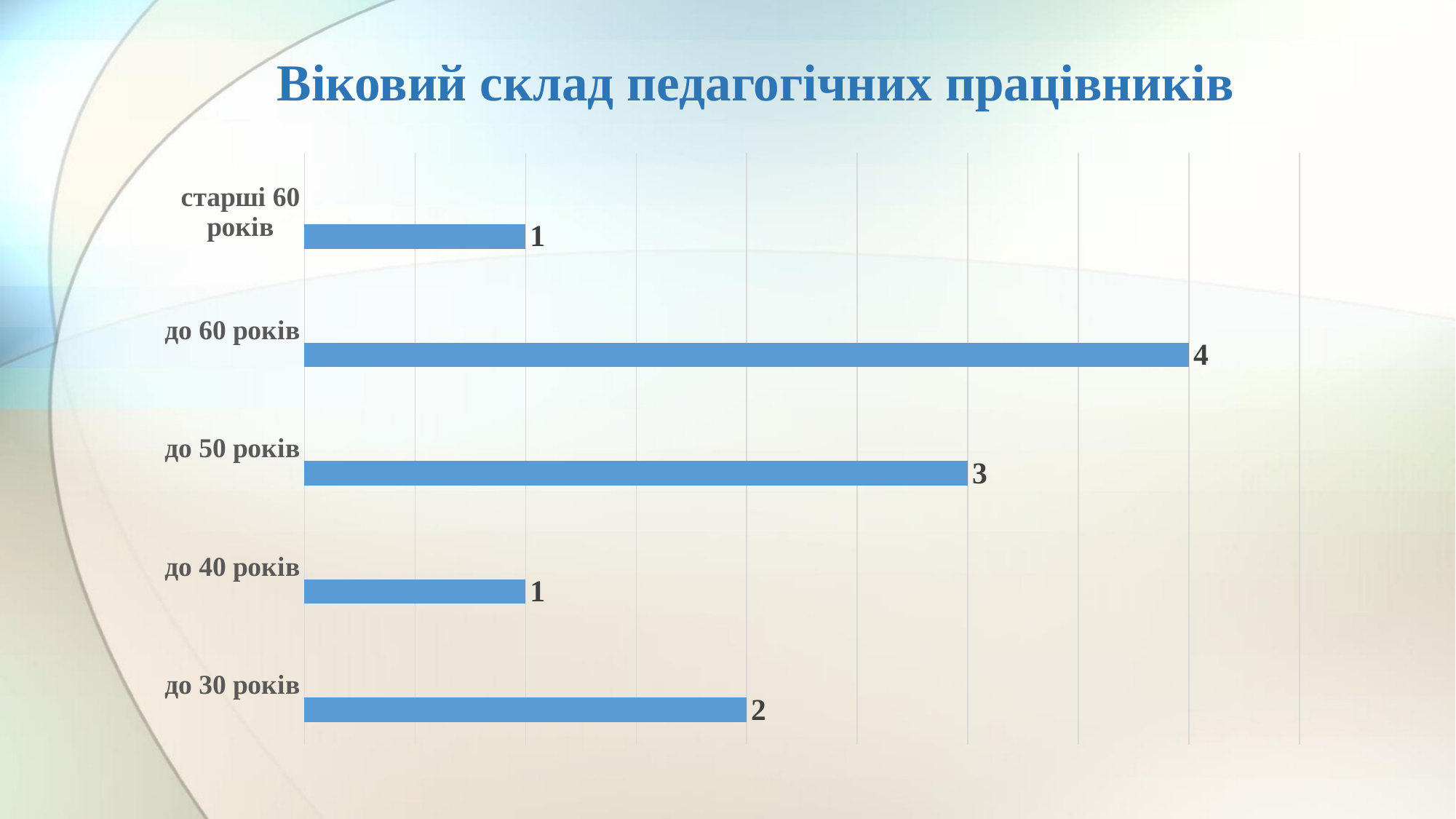

# Віковий склад педагогічних працівників

### Chart

| Category | Ряд 1 | Ряд 2 | Ряд 3 |
|---|---|---|---|
| до 30 років | 2.0 | None | None |
| до 40 років | 1.0 | None | None |
| до 50 років | 3.0 | None | None |
| до 60 років | 4.0 | None | None |
| старші 60 років | 1.0 | None | None |